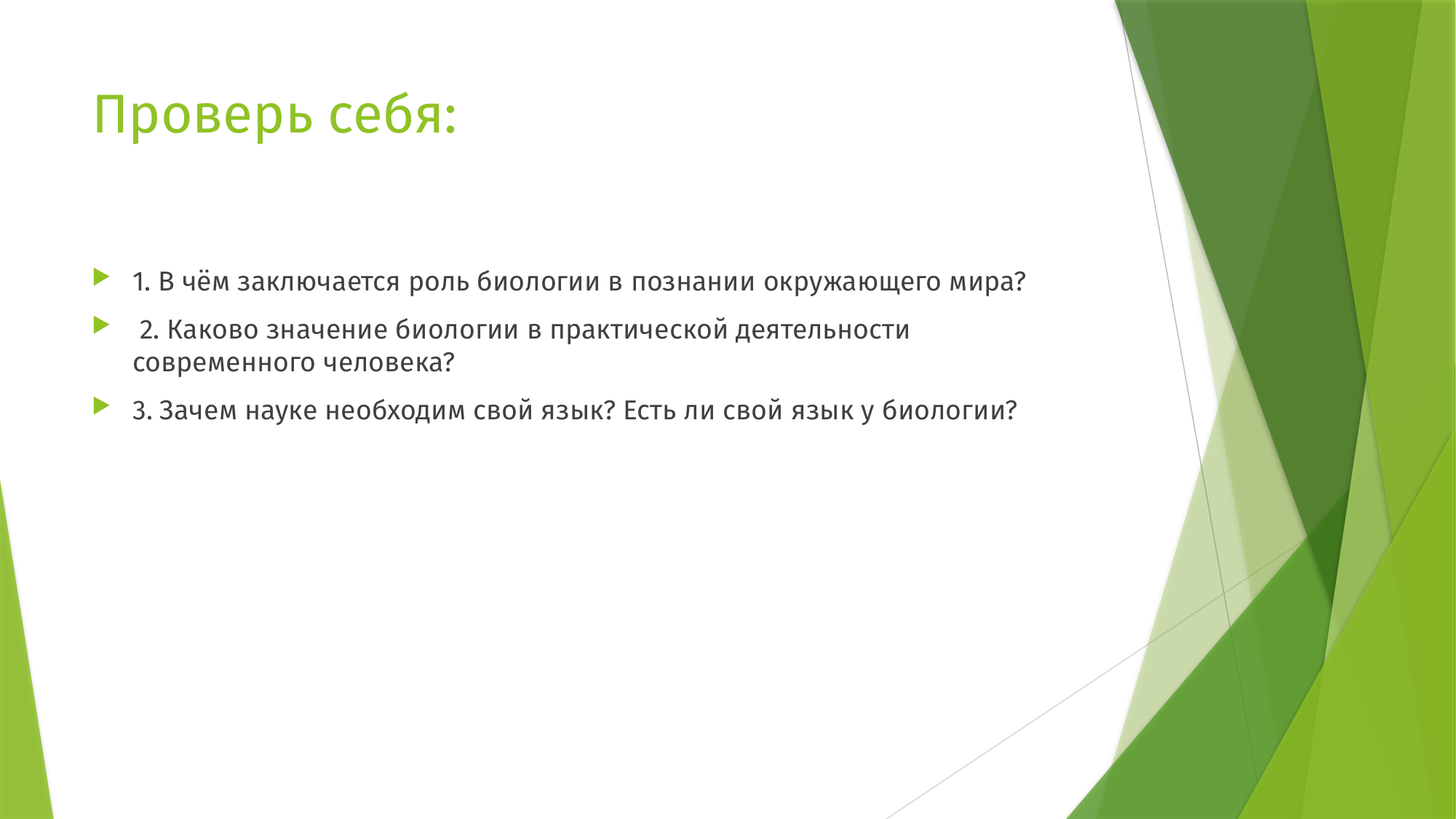

# Проверь себя:
1. В чём заключается роль биологии в познании окружающего мира?
 2. Каково значение биологии в практической деятельности современного человека?
3. Зачем науке необходим свой язык? Есть ли свой язык у биологии?